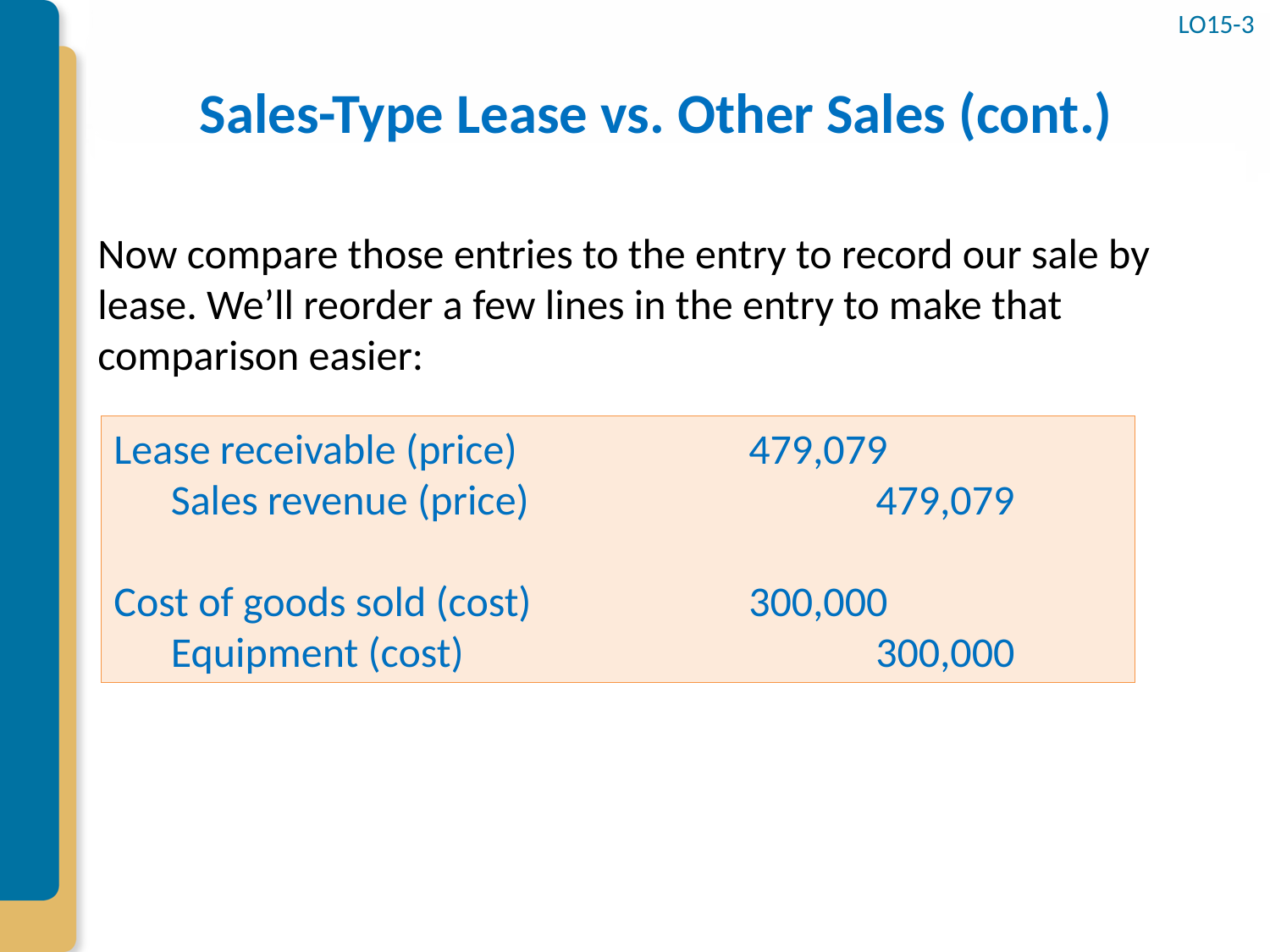

LO15-3
# Sales-Type Lease vs. Other Sales (cont.)
Now compare those entries to the entry to record our sale by lease. We’ll reorder a few lines in the entry to make that comparison easier:
Lease receivable (price)		479,079
      Sales revenue (price)			479,079

Cost of goods sold (cost)		300,000
      Equipment (cost)				300,000